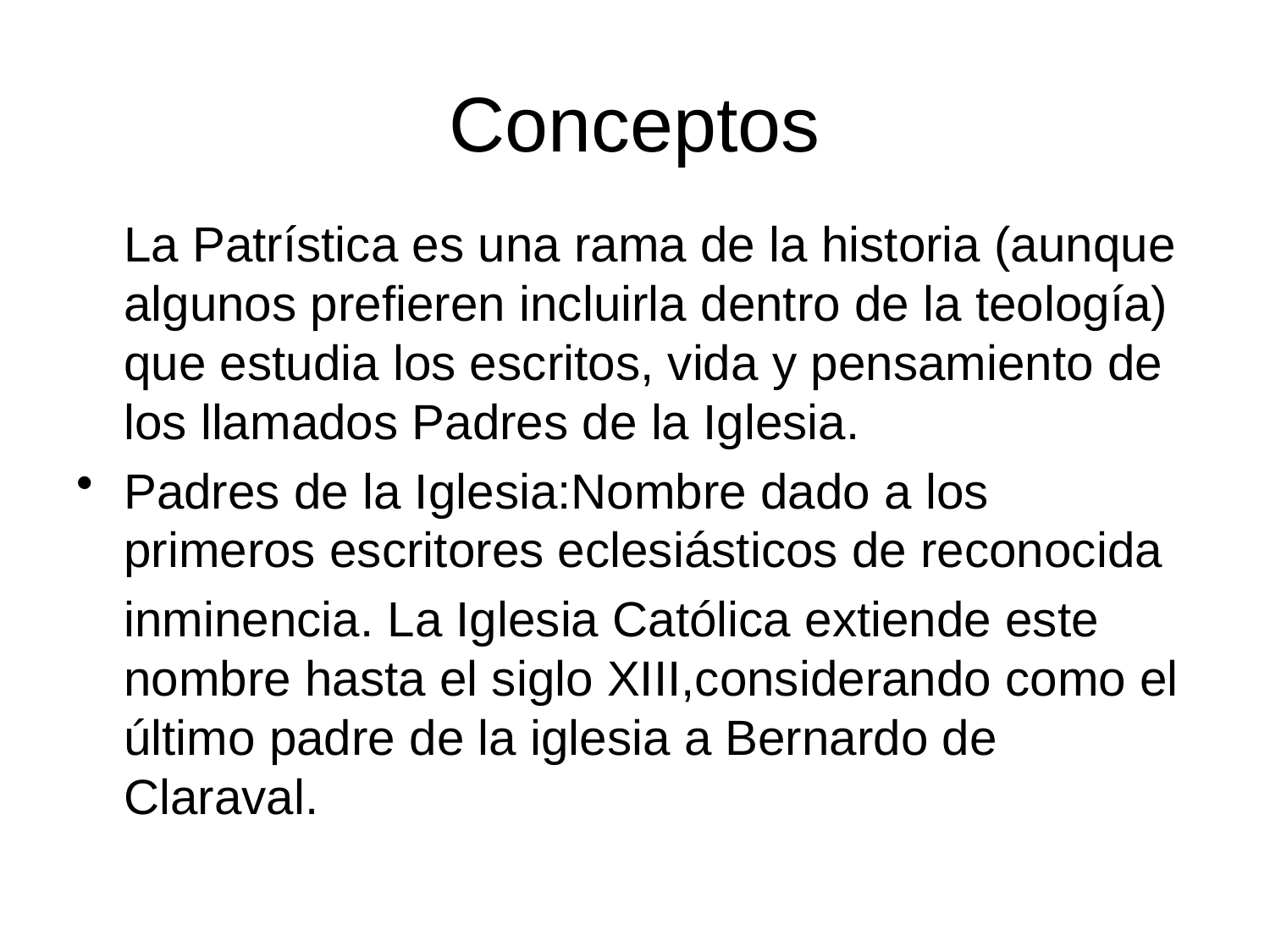

# Conceptos
	La Patrística es una rama de la historia (aunque algunos prefieren incluirla dentro de la teología) que estudia los escritos, vida y pensamiento de los llamados Padres de la Iglesia.
Padres de la Iglesia:Nombre dado a los primeros escritores eclesiásticos de reconocida
	inminencia. La Iglesia Católica extiende este nombre hasta el siglo XIII,considerando como el último padre de la iglesia a Bernardo de Claraval.